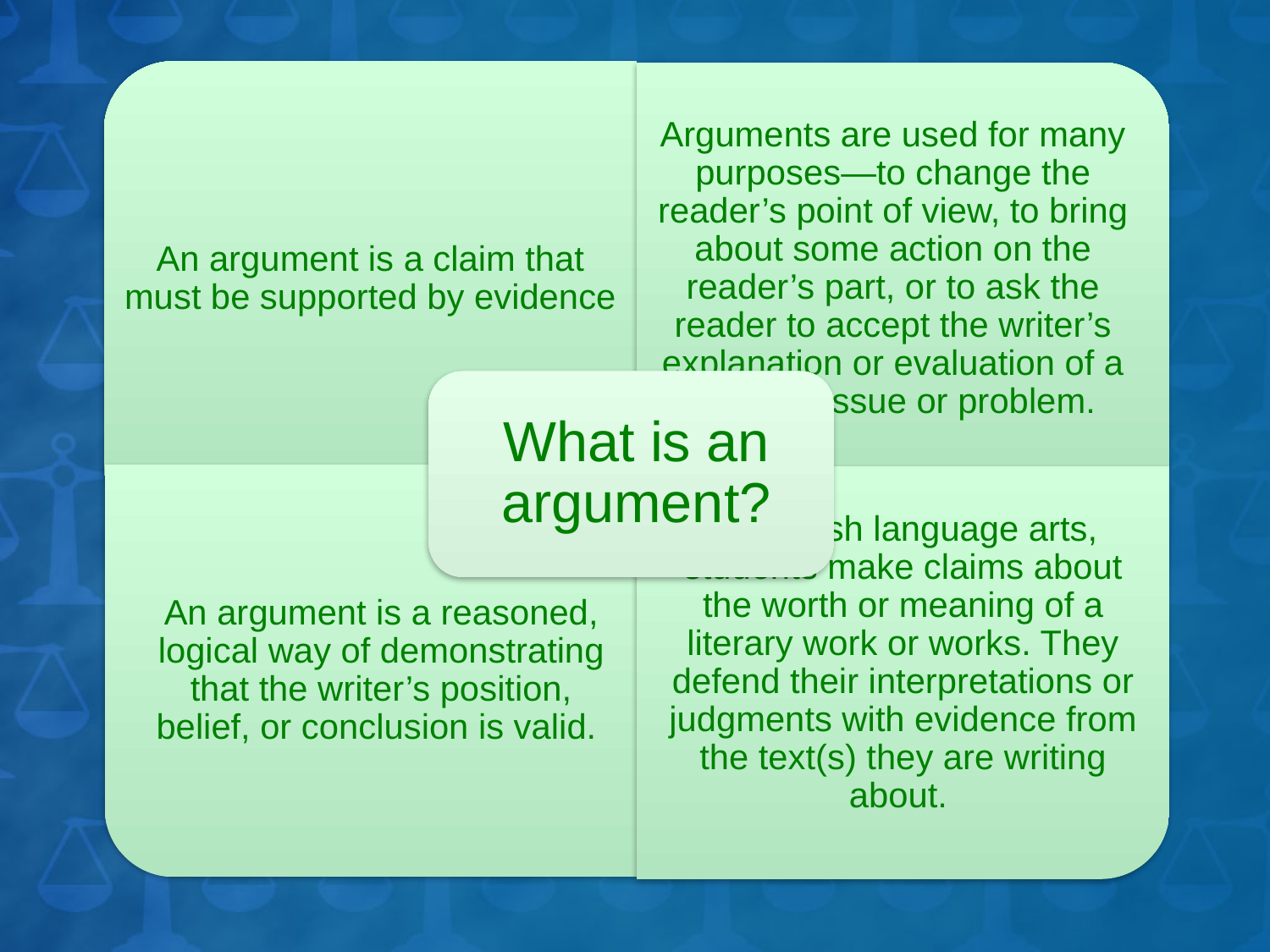

An argument is a claim that must be supported by evidence
Arguments are used for many purposes—to change the reader’s point of view, to bring about some action on the reader’s part, or to ask the reader to accept the writer’s explanation or evaluation of a concept, issue or problem.
An argument is a reasoned, logical way of demonstrating that the writer’s position, belief, or conclusion is valid.
In English language arts, students make claims about the worth or meaning of a literary work or works. They defend their interpretations or judgments with evidence from the text(s) they are writing about.
What is an argument?